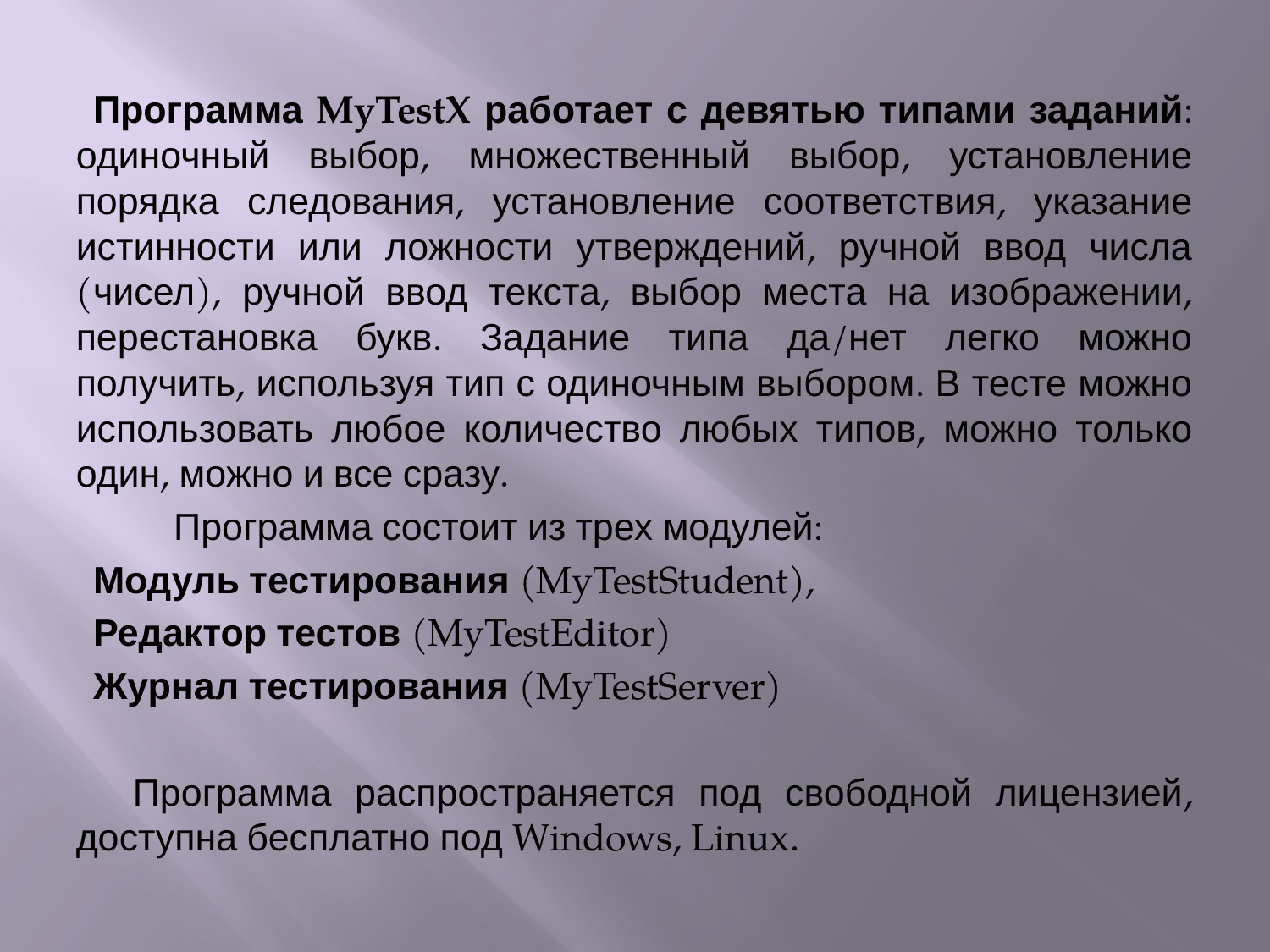

Программа MyTestX работает с девятью типами заданий: одиночный выбор, множественный выбор, установление порядка следования, установление соответствия, указание истинности или ложности утверждений, ручной ввод числа (чисел), ручной ввод текста, выбор места на изображении, перестановка букв. Задание типа да/нет легко можно получить, используя тип с одиночным выбором. В тесте можно использовать любое количество любых типов, можно только один, можно и все сразу.
	Программа состоит из трех модулей:
Модуль тестирования (MyTestStudent),
Редактор тестов (MyTestEditor)
Журнал тестирования (MyTestServer)

Программа распространяется под свободной лицензией, доступна бесплатно под Windows, Linux.